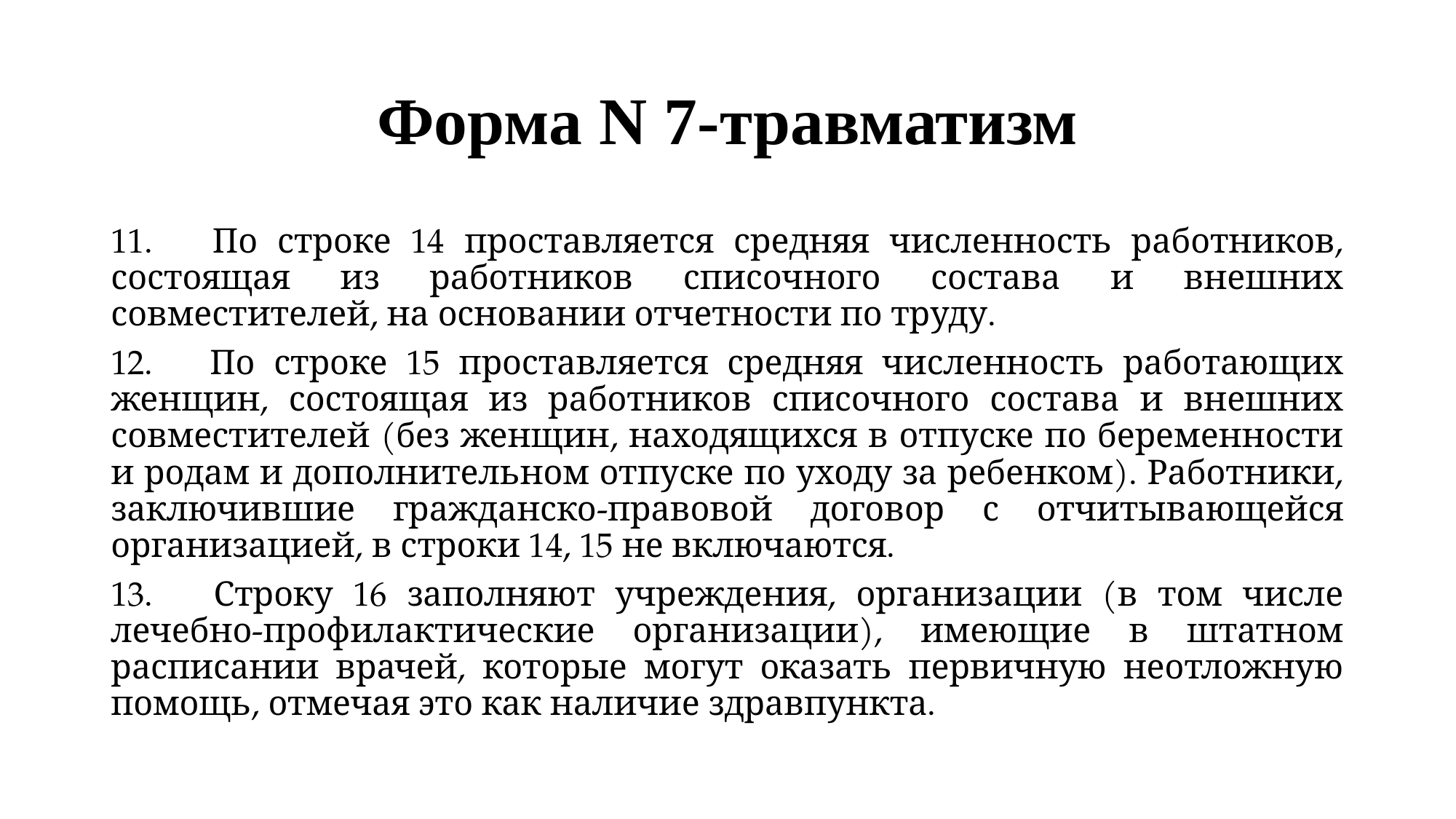

# Форма N 7-травматизм
11.   По строке 14 проставляется средняя численность работников, состоящая из работников списочного состава и внешних совместителей, на основании отчетности по труду.
12.   По строке 15 проставляется средняя численность работающих женщин, состоящая из работников списочного состава и внешних совместителей (без женщин, находящихся в отпуске по беременности и родам и дополнительном отпуске по уходу за ребенком). Работники, заключившие гражданско-правовой договор с отчитывающейся организацией, в строки 14, 15 не включаются.
13.   Строку 16 заполняют учреждения, организации (в том числе лечебно-профилактические организации), имеющие в штатном расписании врачей, которые могут оказать первичную неотложную помощь, отмечая это как наличие здравпункта.